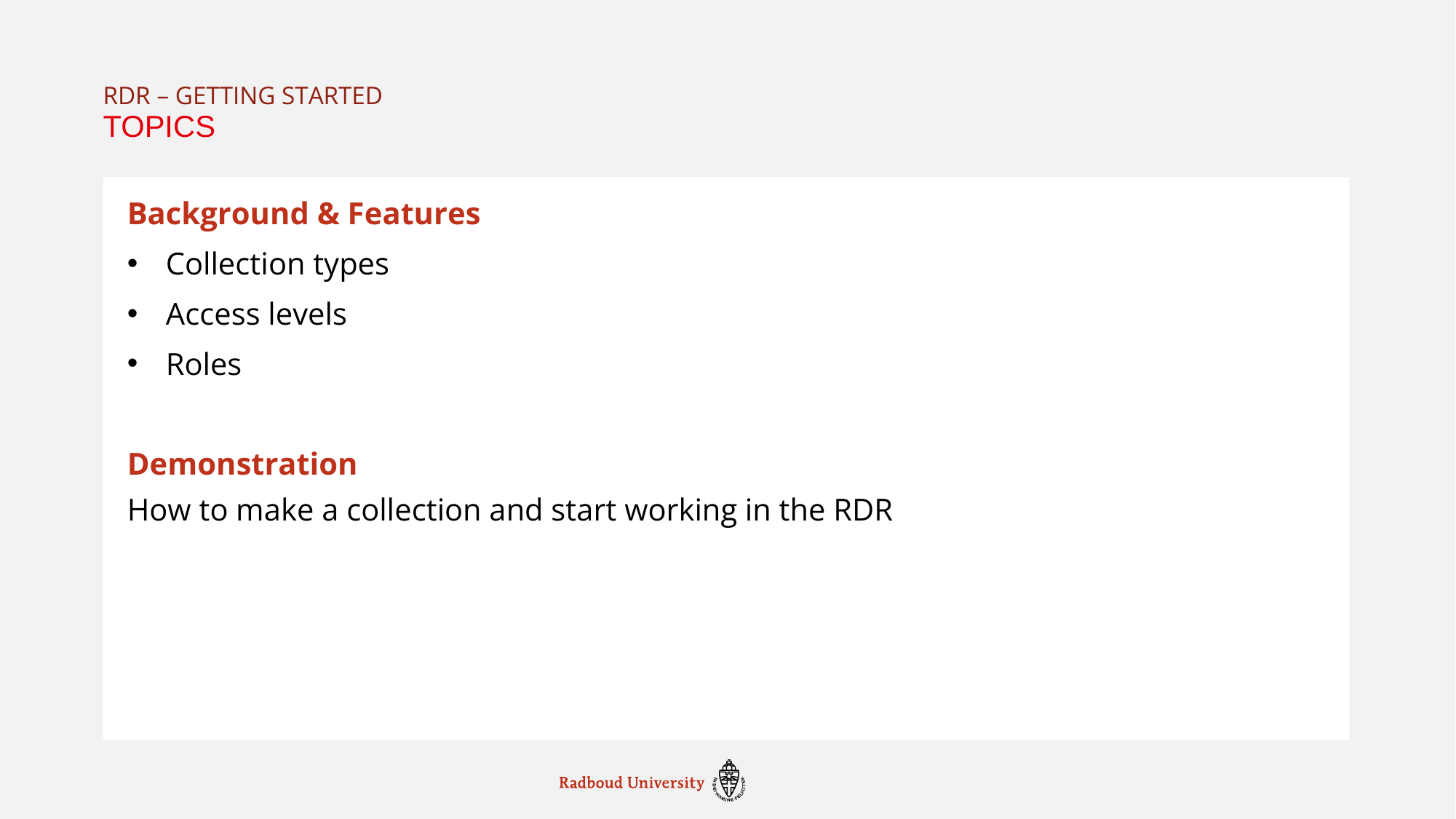

RDR – getting started
# Topics
Background & Features
Collection types
Access levels
Roles

Demonstration
How to make a collection and start working in the RDR